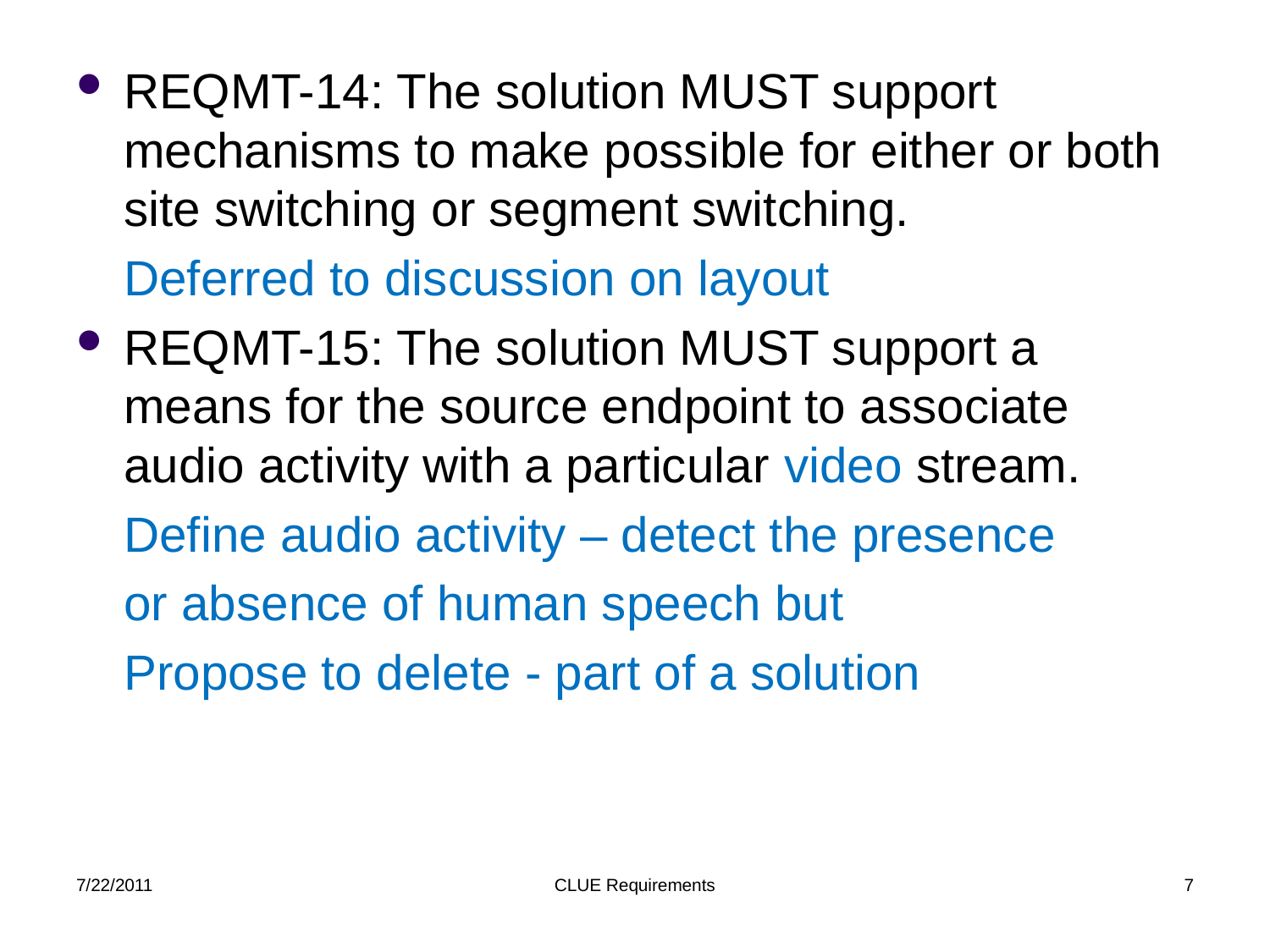

REQMT-14: The solution MUST support mechanisms to make possible for either or both site switching or segment switching.
	Deferred to discussion on layout
REQMT-15: The solution MUST support a means for the source endpoint to associate audio activity with a particular video stream.
Define audio activity – detect the presence
or absence of human speech but
Propose to delete - part of a solution
7/22/2011
CLUE Requirements
7